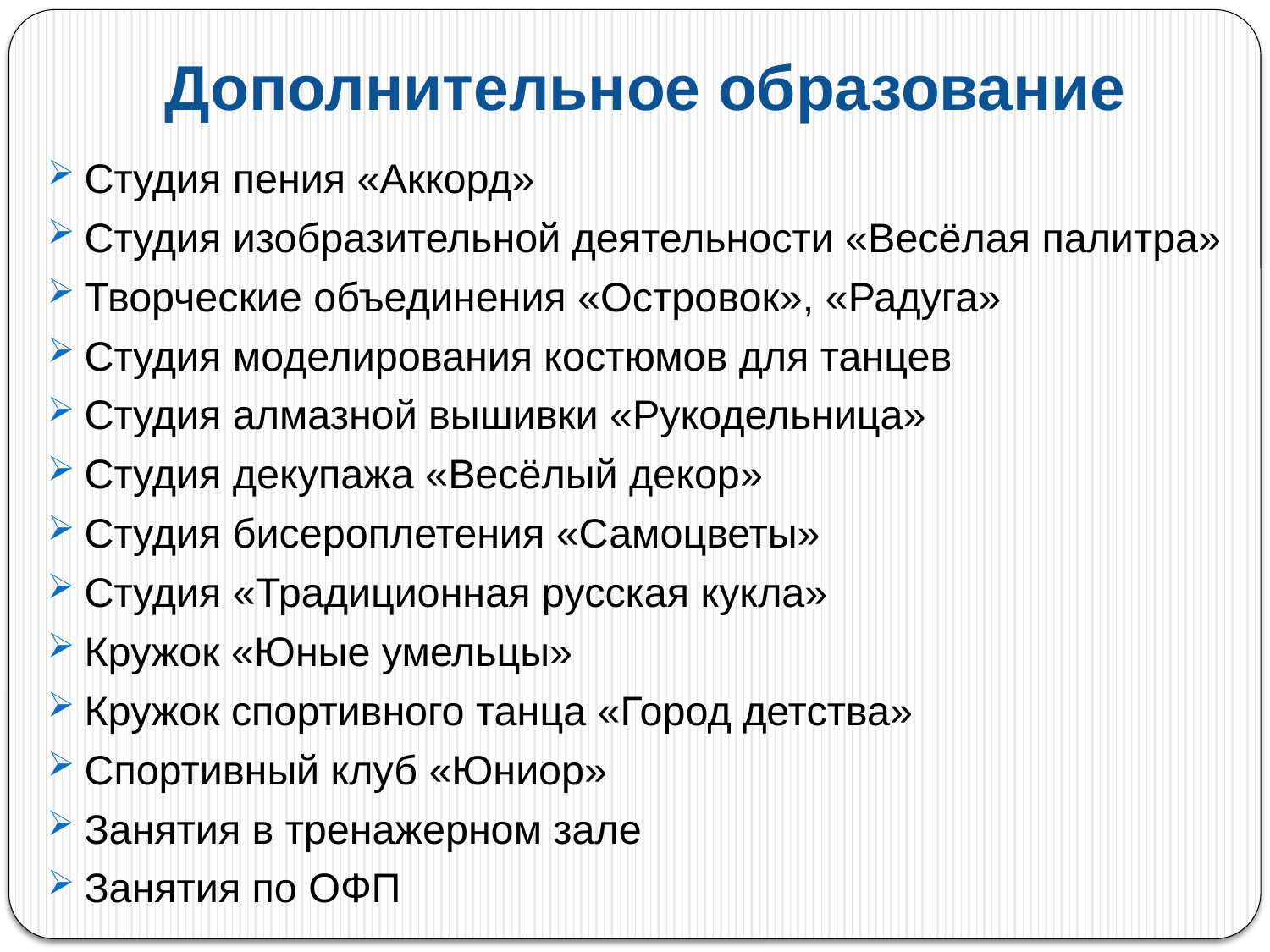

# Дополнительное образование
Студия пения «Аккорд»
Студия изобразительной деятельности «Весёлая палитра»
Творческие объединения «Островок», «Радуга»
Студия моделирования костюмов для танцев
Студия алмазной вышивки «Рукодельница»
Студия декупажа «Весёлый декор»
Студия бисероплетения «Самоцветы»
Студия «Традиционная русская кукла»
Кружок «Юные умельцы»
Кружок спортивного танца «Город детства»
Спортивный клуб «Юниор»
Занятия в тренажерном зале
Занятия по ОФП